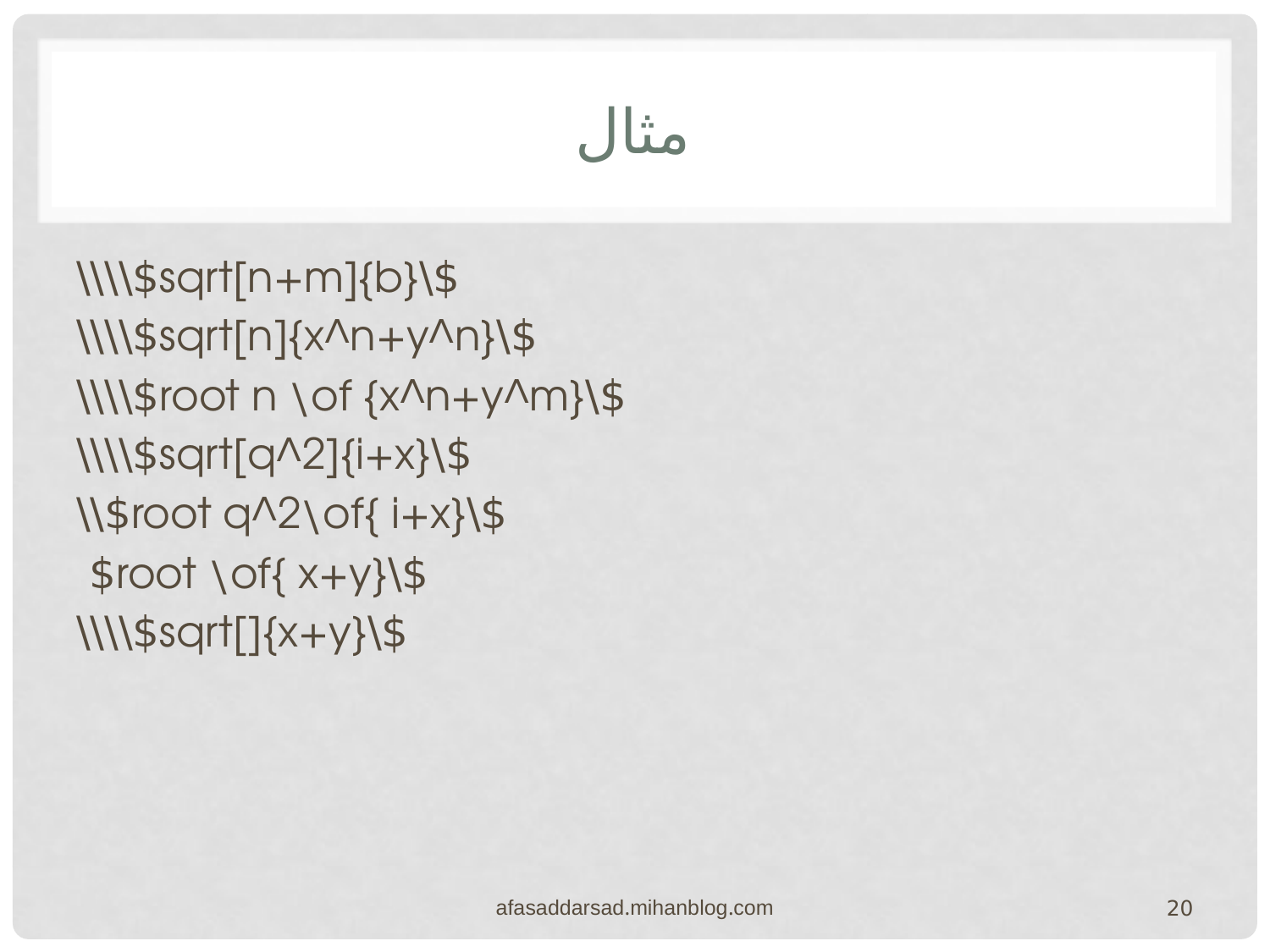

# مثال
$\sqrt[n+m]{b}$\\\\
$\sqrt[n]{x^n+y^n}$\\\\
$\root n \of {x^n+y^m}$\\\\
$\sqrt[q^2]{i+x}$\\\\
$\root q^2\of{ i+x}$\\
$\root \of{ x+y}$
$\sqrt[]{x+y}$\\\\
afasaddarsad.mihanblog.com
20